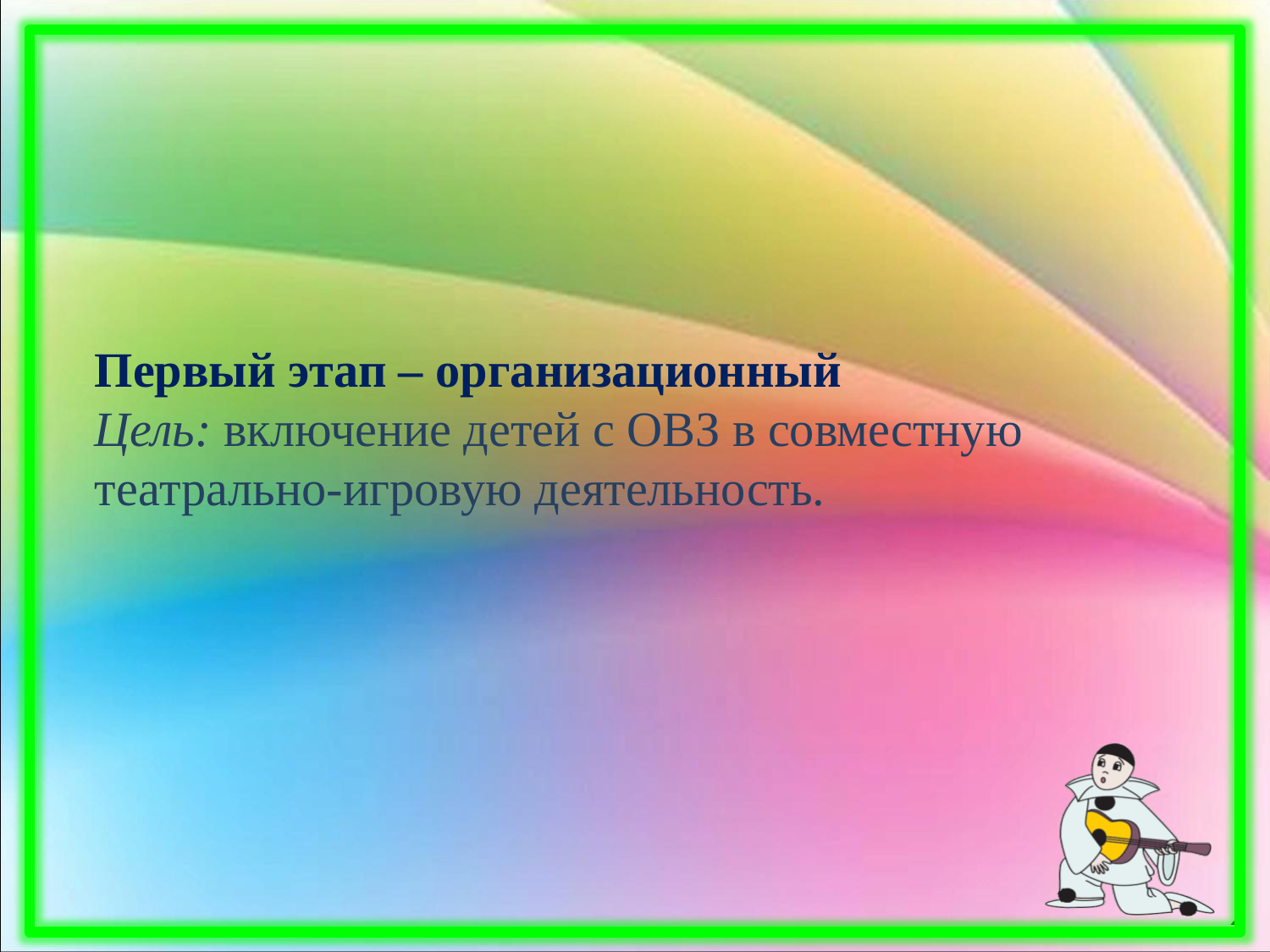

# Первый этап – организационный Цель: включение детей с ОВЗ в совместную театрально-игровую деятельность.